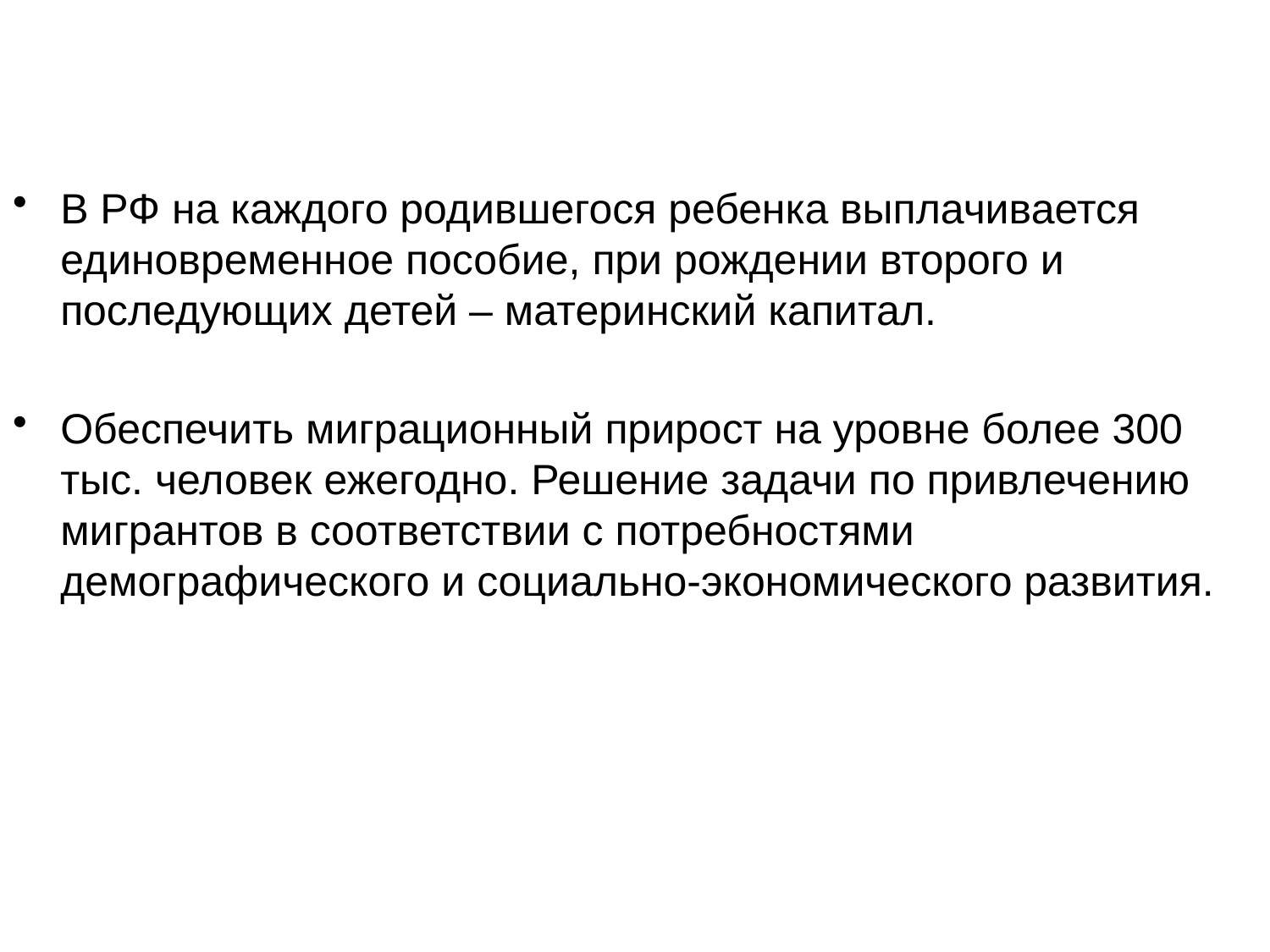

#

В РФ на каждого родившегося ребенка выплачивается единовременное пособие, при рождении второго и последующих детей – материнский капитал.

Обеспечить миграционный прирост на уровне более 300 тыс. человек ежегодно. Решение задачи по привлечению мигрантов в соответствии с потребностями демографического и социально-экономического развития.